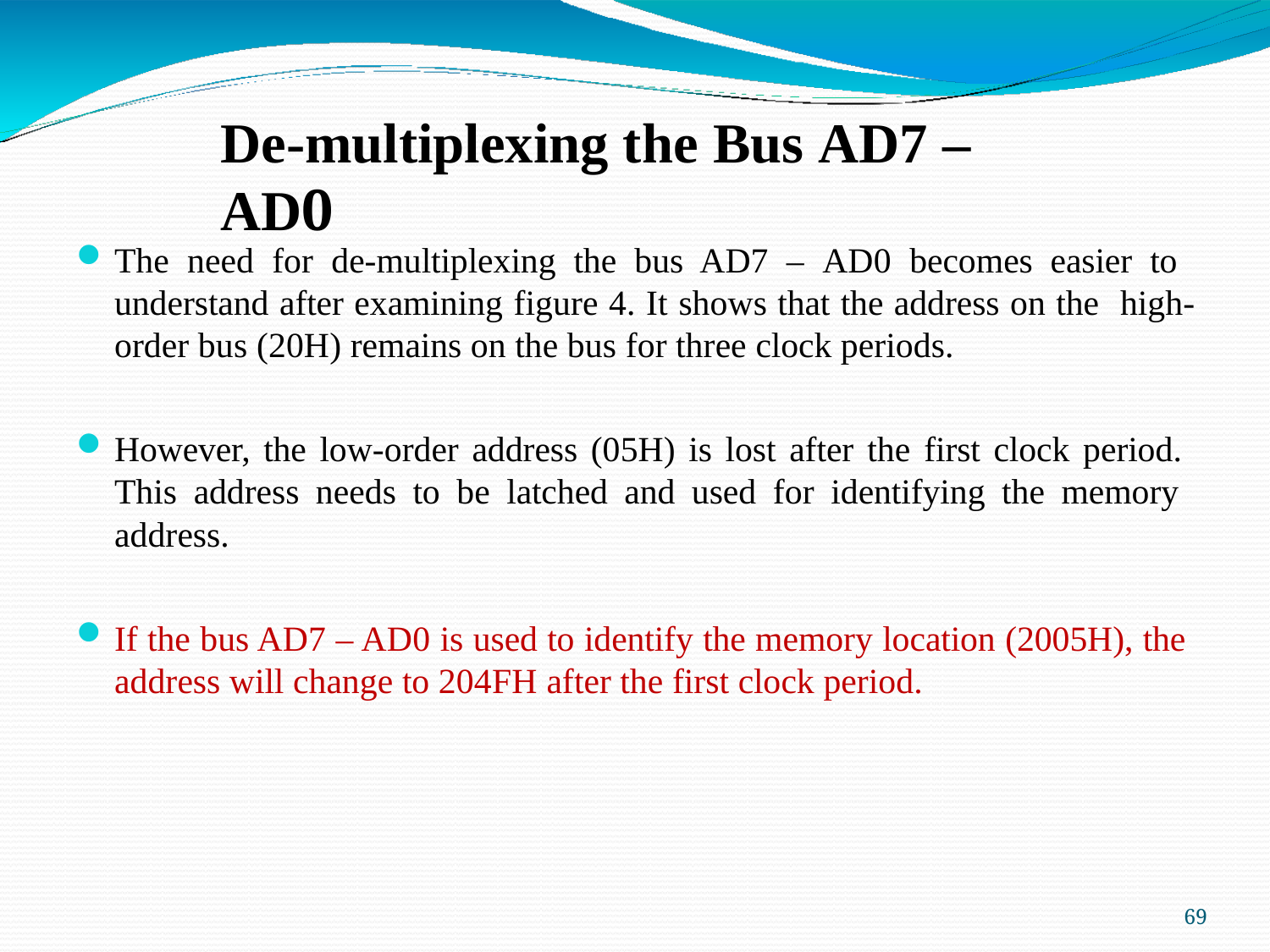

# De-multiplexing the Bus AD7 – AD0
The need for de-multiplexing the bus AD7 – AD0 becomes easier to  understand after examining figure 4. It shows that the address on the  high-order bus (20H) remains on the bus for three clock periods.

However, the low-order address (05H) is lost after the first clock period.  This address needs to be latched and used for identifying the memory  address.

If the bus AD7 – AD0 is used to identify the memory location (2005H), the  address will change to 204FH after the first clock period.
69